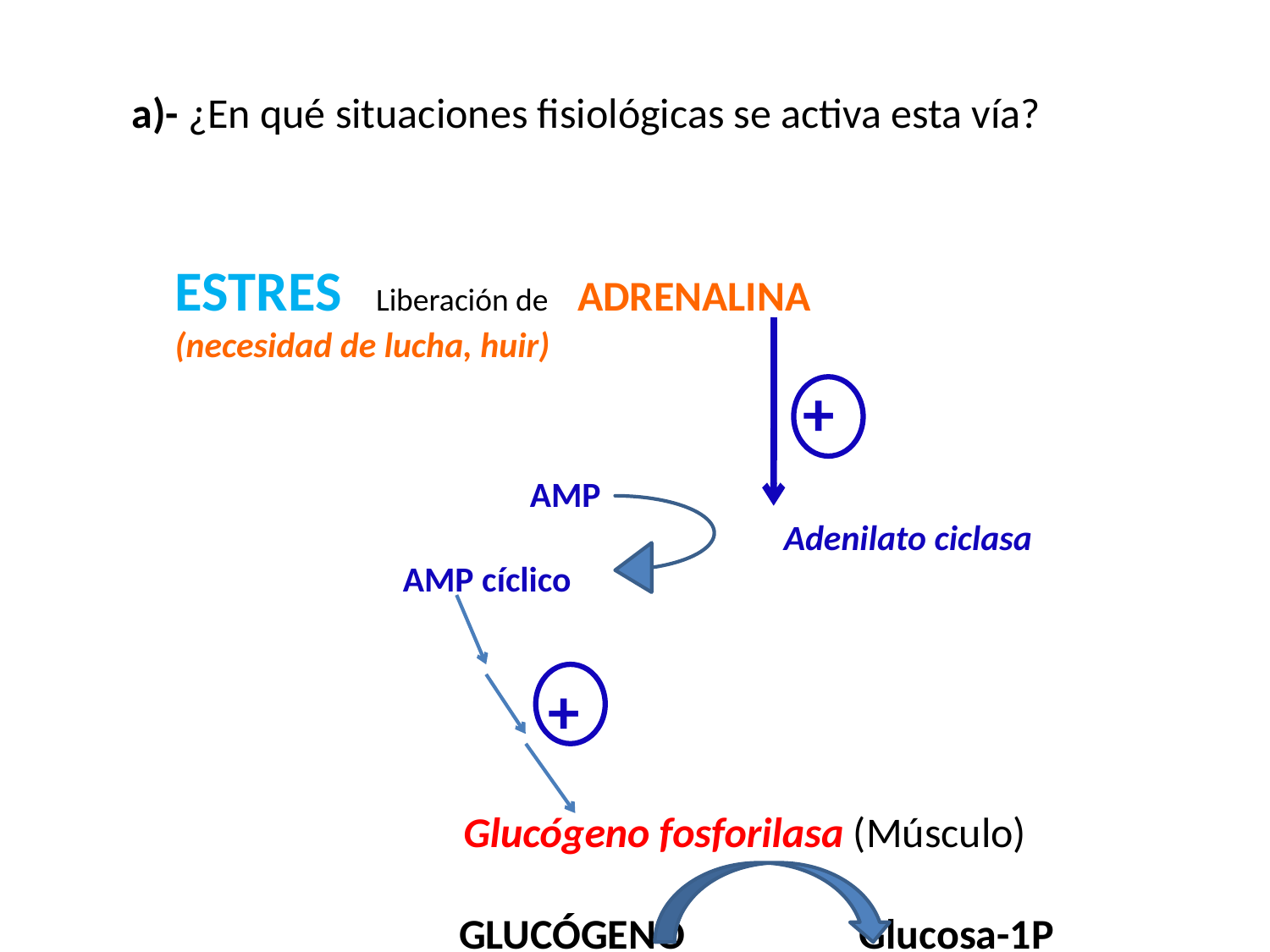

a)- ¿En qué situaciones fisiológicas se activa esta vía?
ESTRES    Liberación de    ADRENALINA
(necesidad de lucha, huir)

+

	AMP
			Adenilato ciclasa
AMP cíclico

+

Glucógeno fosforilasa (Músculo)

GLUCÓGENO		  Glucosa-1P